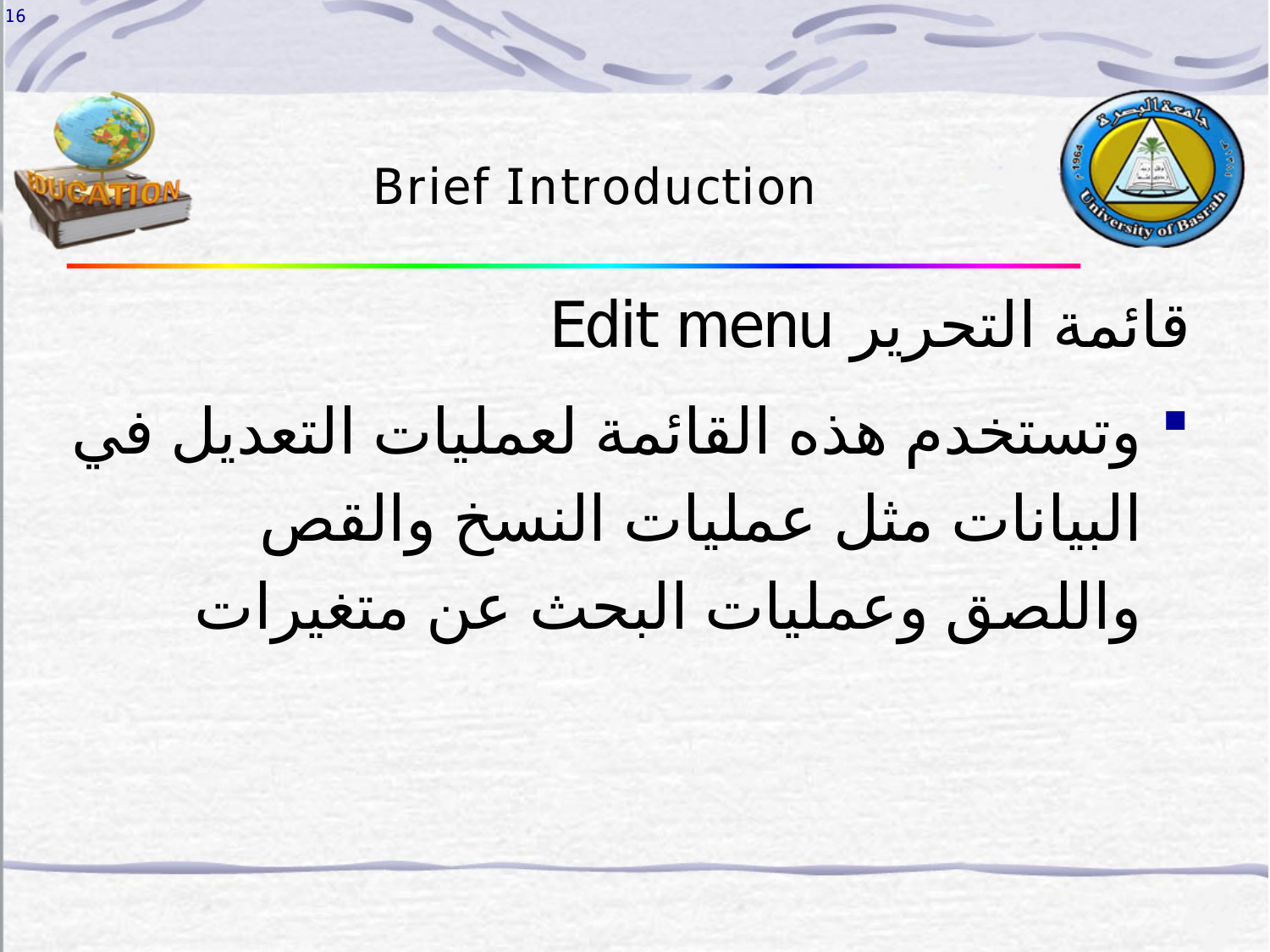

16
Brief Introduction
قائمة التحرير Edit menu
وتستخدم هذه القائمة لعمليات التعديل في البيانات مثل عمليات النسخ والقص واللصق وعمليات البحث عن متغيرات